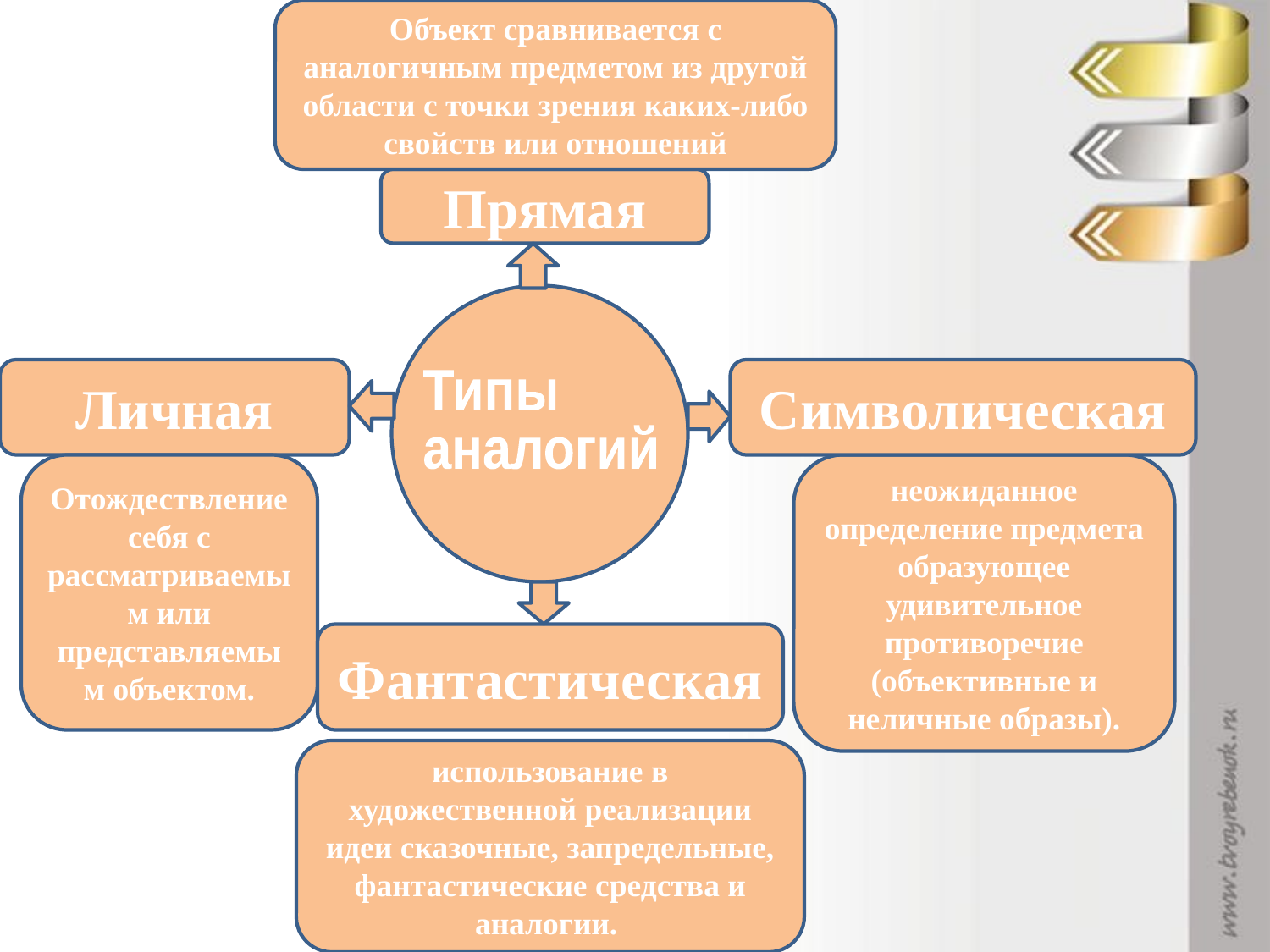

Объект сравнивается с аналогичным предметом из другой области с точки зрения каких-либо свойств или отношений
Прямая

Личная
Символическая
Типы
аналогий

Отождествление себя с рассматриваемым или представляемым объектом.
неожиданное определение предмета образующее удивительное противоречие (объективные и неличные образы).

Фантастическая
использование в художественной реализации идеи сказочные, запредельные, фантастические средства и аналогии.